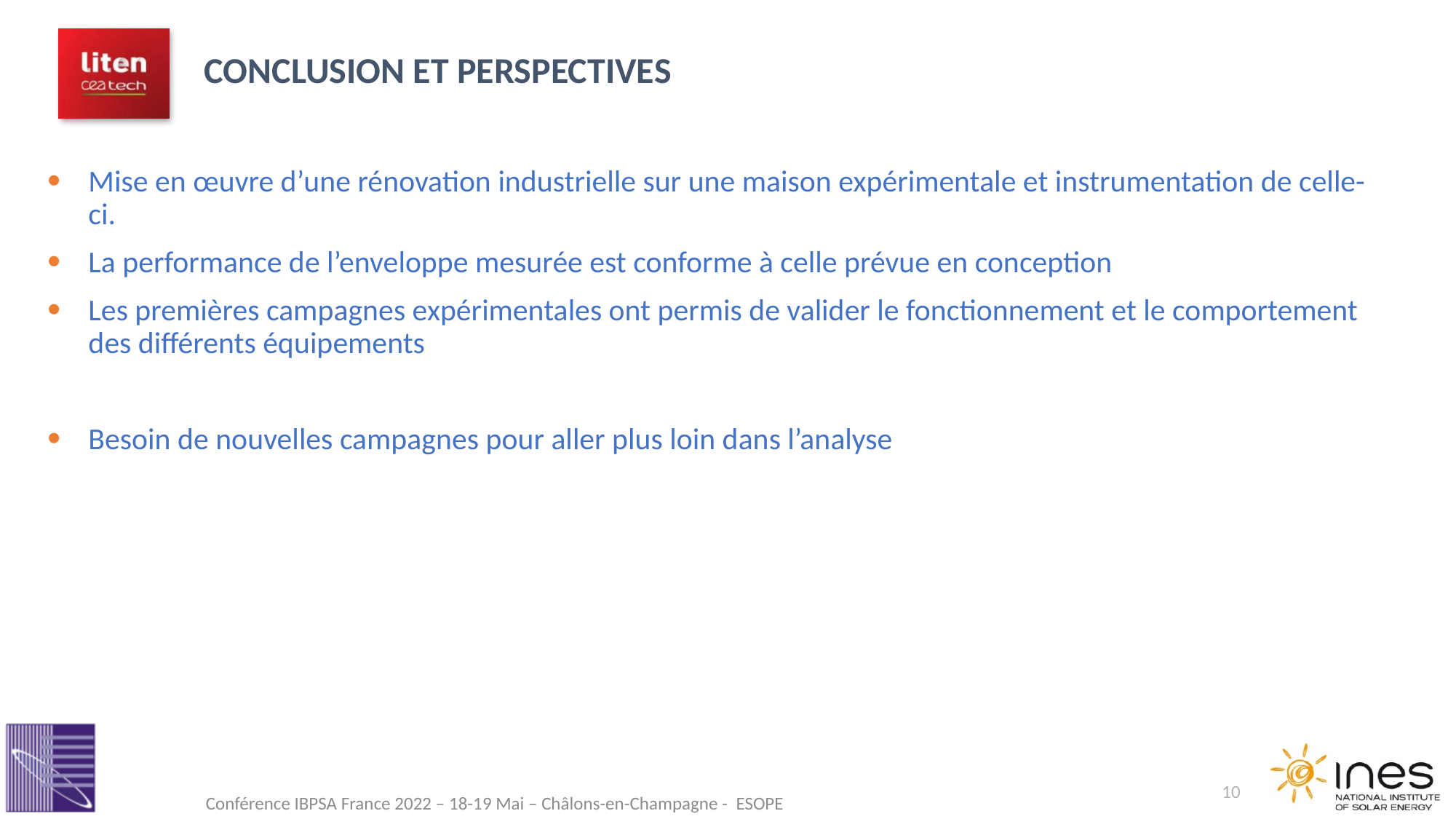

Conclusion et perspectives
Mise en œuvre d’une rénovation industrielle sur une maison expérimentale et instrumentation de celle-ci.
La performance de l’enveloppe mesurée est conforme à celle prévue en conception
Les premières campagnes expérimentales ont permis de valider le fonctionnement et le comportement des différents équipements

Besoin de nouvelles campagnes pour aller plus loin dans l’analyse

10